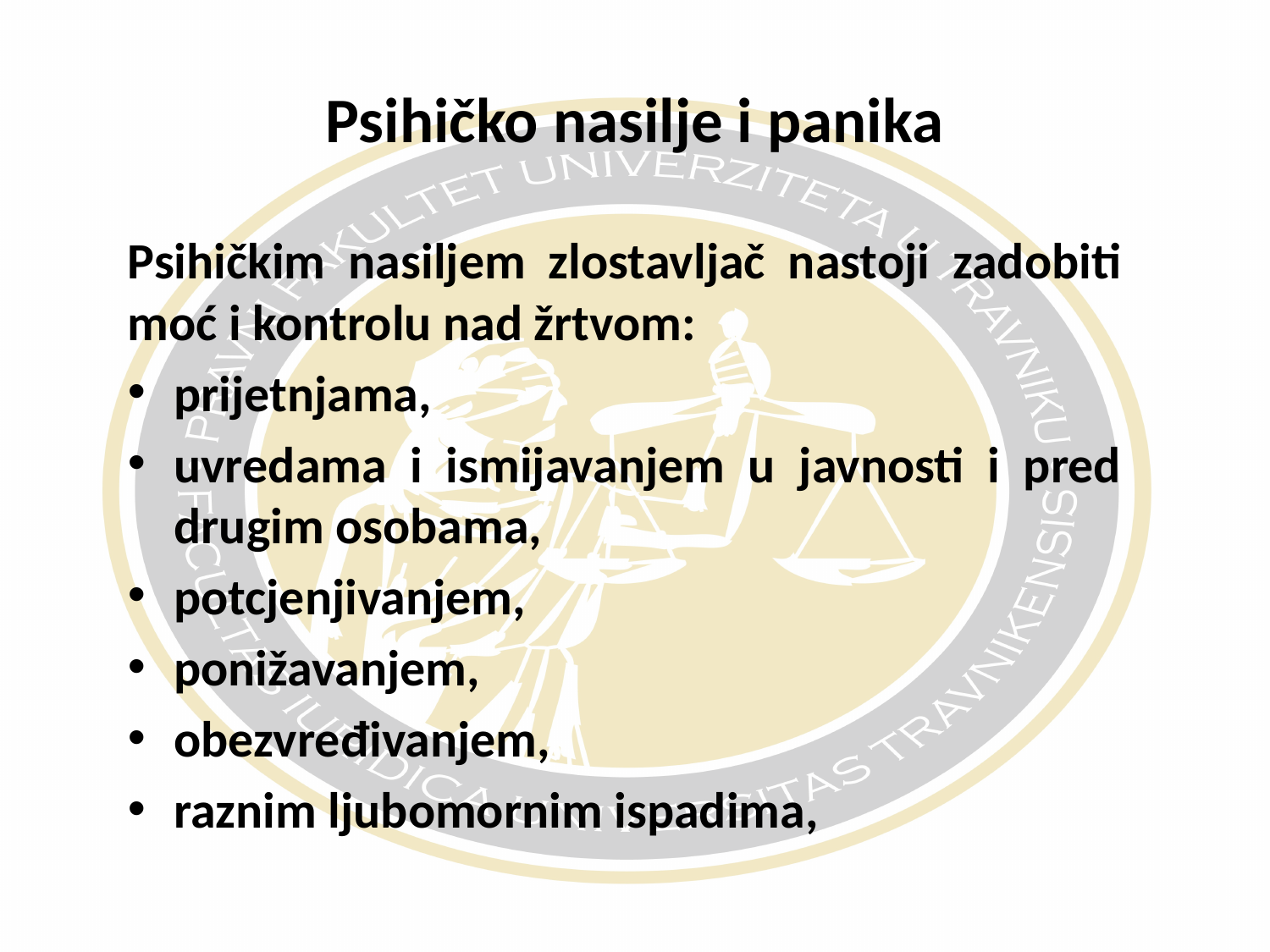

# Psihičko nasilje i panika
Psihičkim nasiljem zlostavljač nastoji zadobiti moć i kontrolu nad žrtvom:
prijetnjama,
uvredama i ismijavanjem u javnosti i pred drugim osobama,
potcjenjivanjem,
ponižavanjem,
obezvređivanjem,
raznim ljubomornim ispadima,